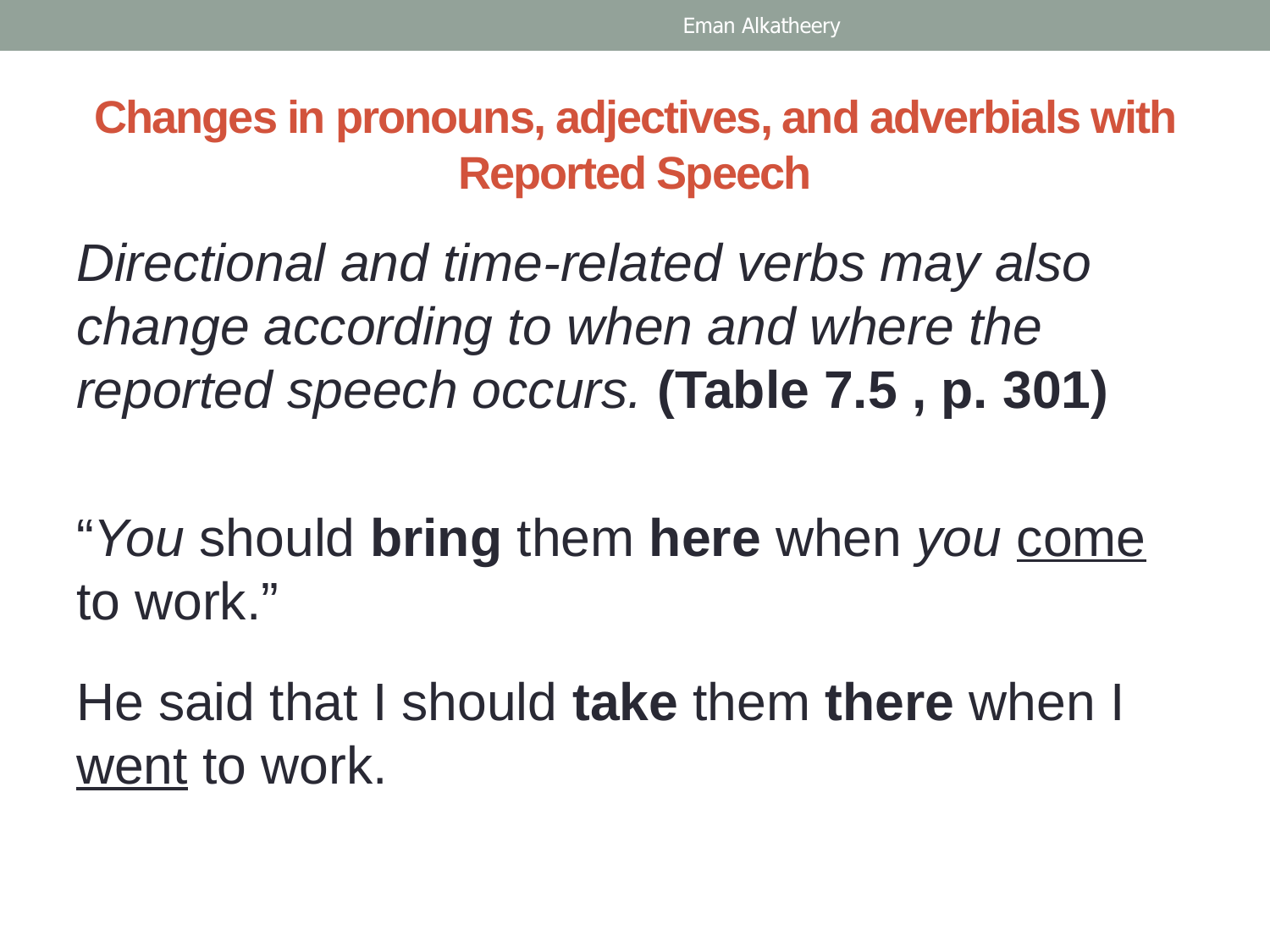

Eman Alkatheery
# Changes in pronouns, adjectives, and adverbials with Reported Speech
Directional and time-related verbs may also change according to when and where the reported speech occurs. (Table 7.5 , p. 301)

“You should bring them here when you come to work.”

He said that I should take them there when I went to work.